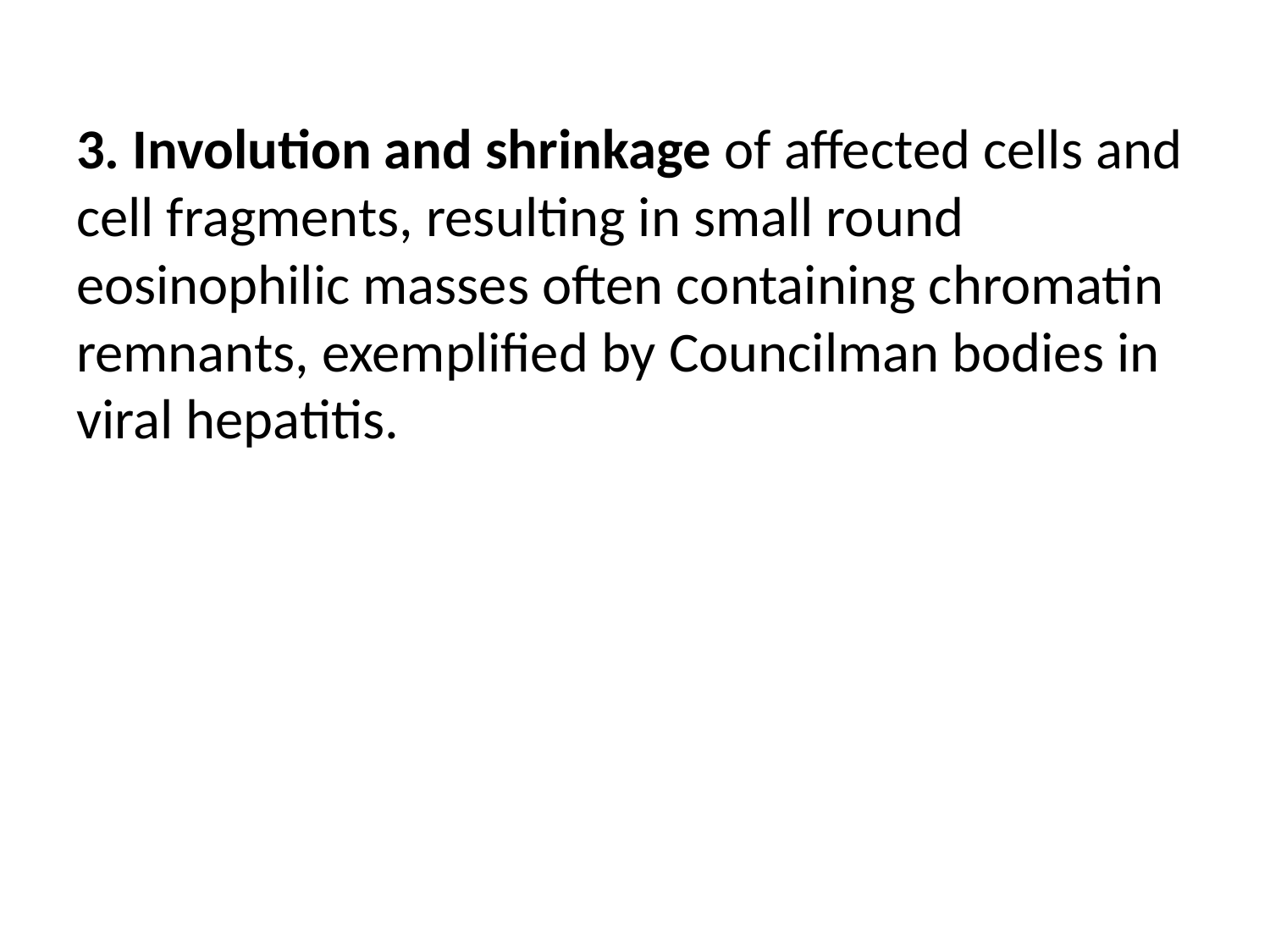

3. Involution and shrinkage of affected cells and cell fragments, resulting in small round eosinophilic masses often containing chromatin remnants, exemplified by Councilman bodies in viral hepatitis.